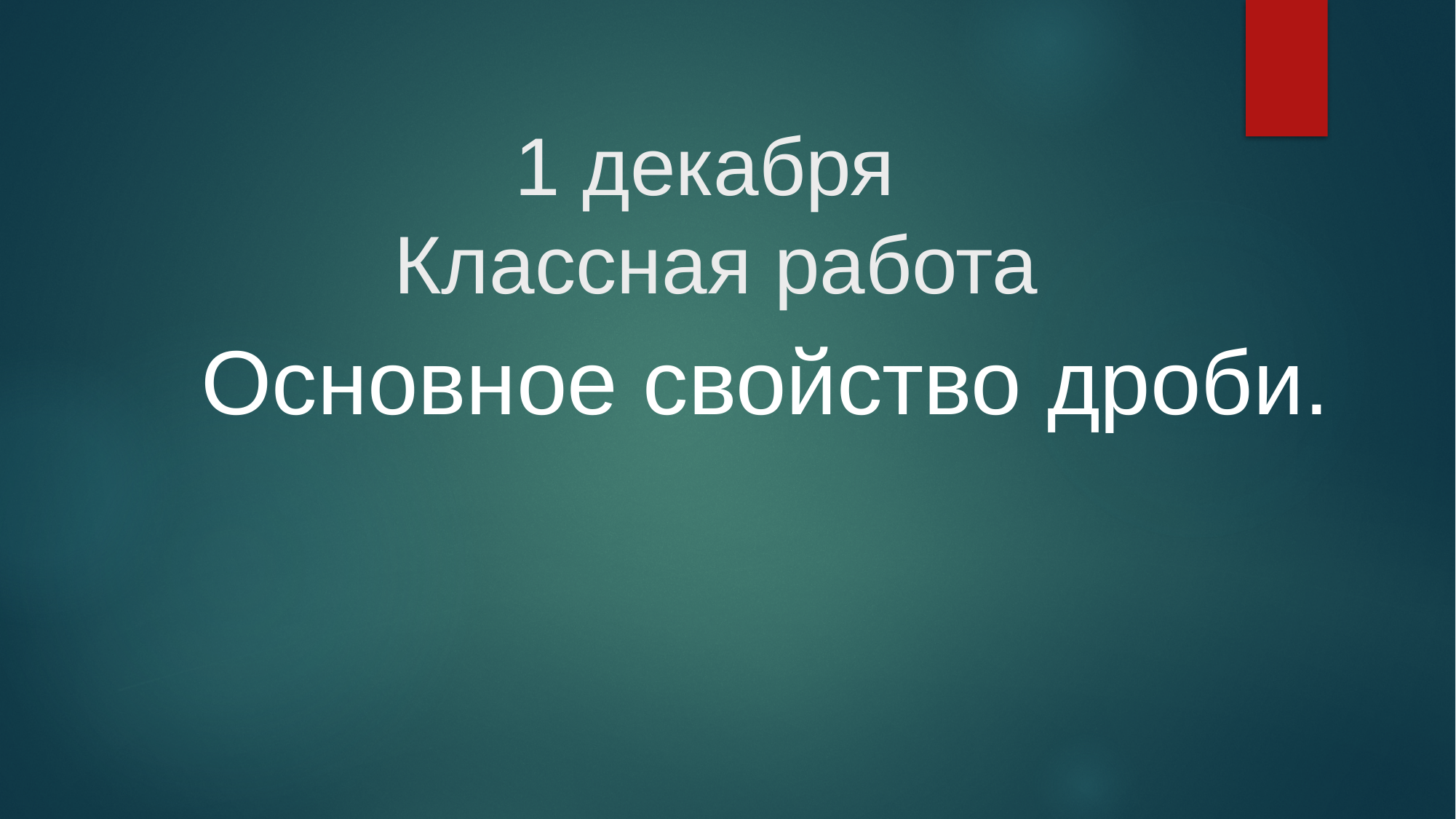

# 1 декабря Классная работа
Основное свойство дроби.